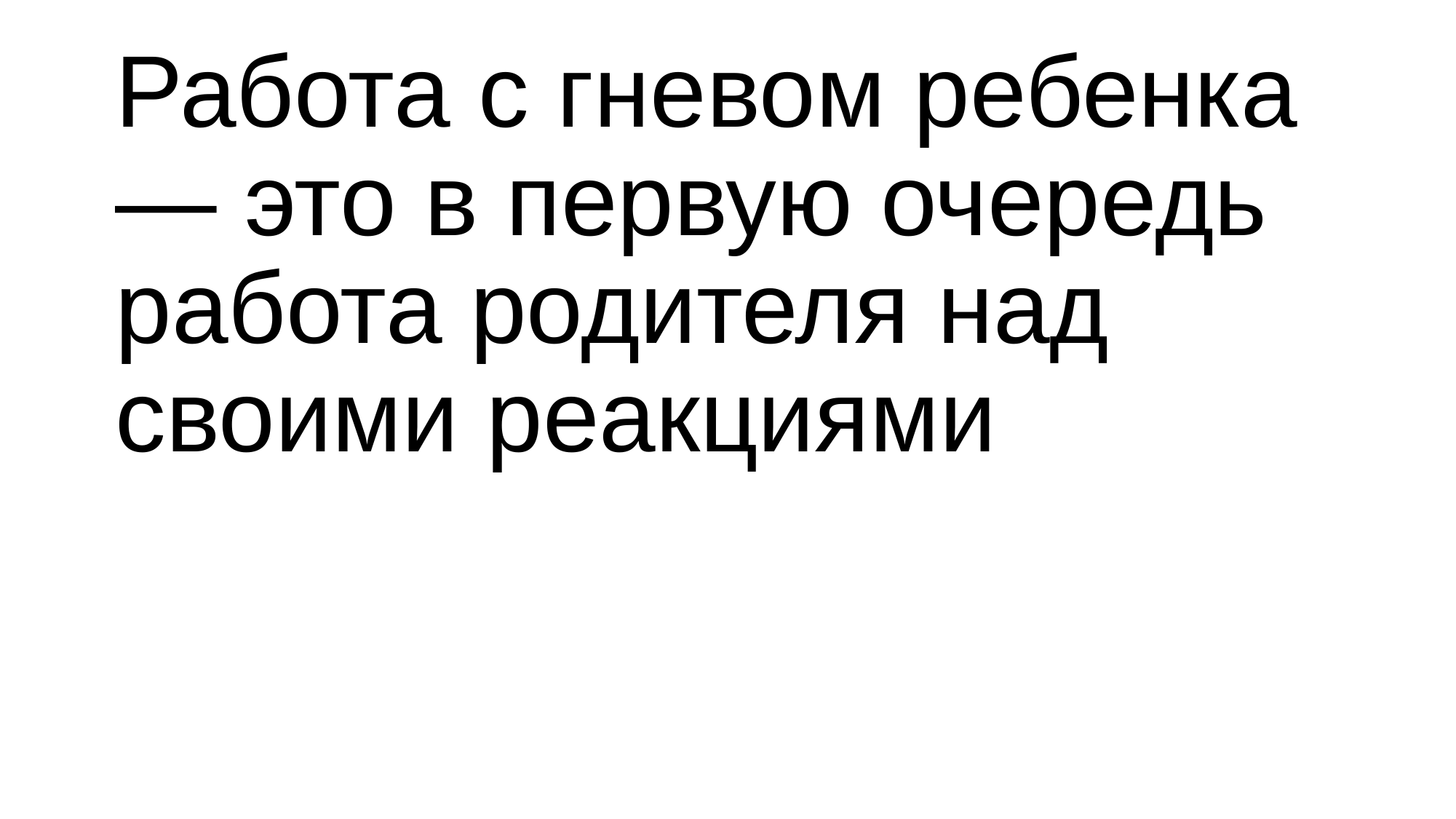

Работа с гневом ребенка — это в первую очередь работа родителя над своими реакциями